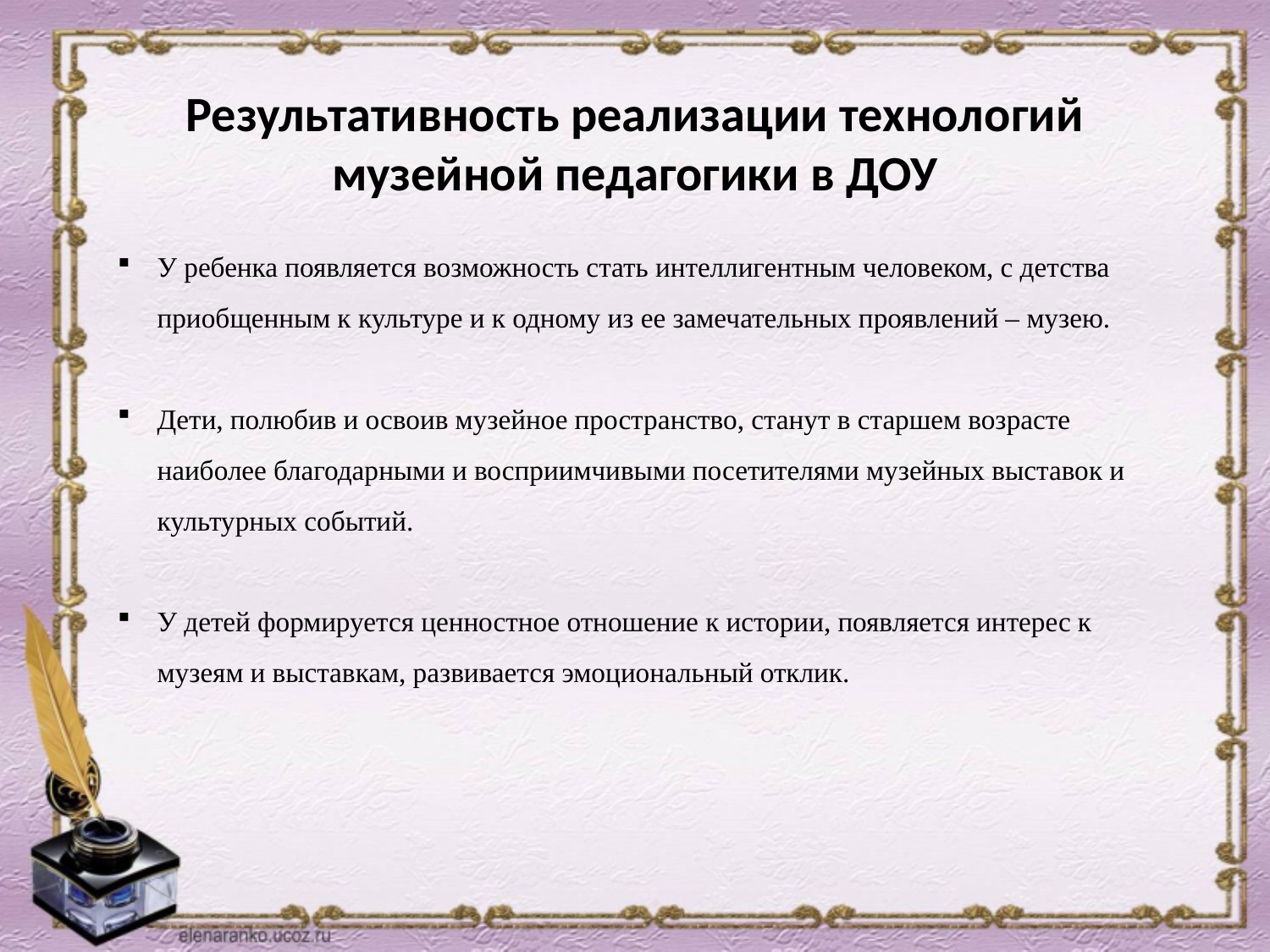

Результативность реализации технологий музейной педагогики в ДОУ
У ребенка появляется возможность стать интеллигентным человеком, с детства приобщенным к культуре и к одному из ее замечательных проявлений – музею.

Дети, полюбив и освоив музейное пространство, станут в старшем возрасте наиболее благодарными и восприимчивыми посетителями музейных выставок и культурных событий.

У детей формируется ценностное отношение к истории, появляется интерес к музеям и выставкам, развивается эмоциональный отклик.